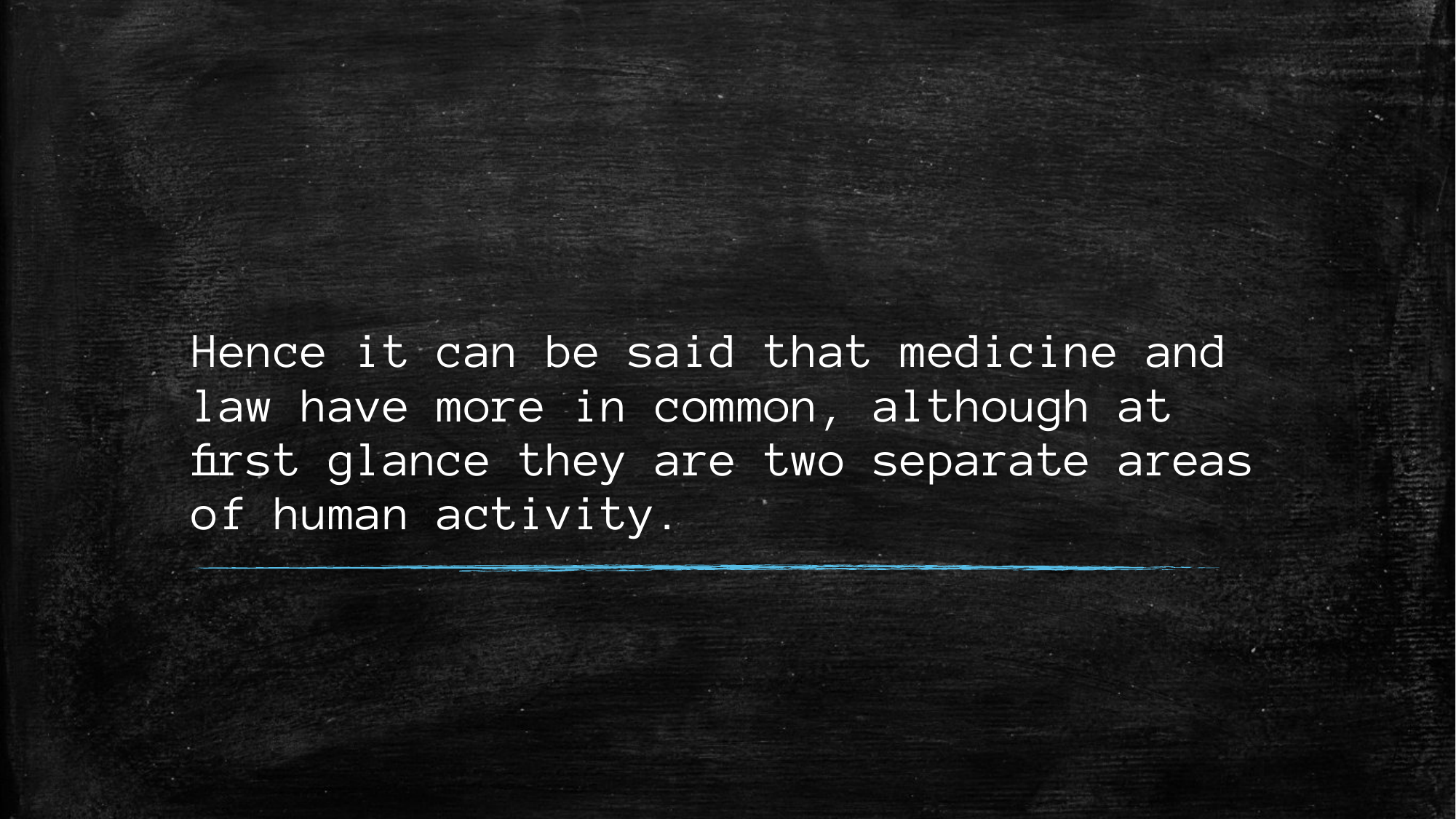

# Hence it can be said that medicine and law have more in common, although at ﬁrst glance they are two separate areas of human activity.